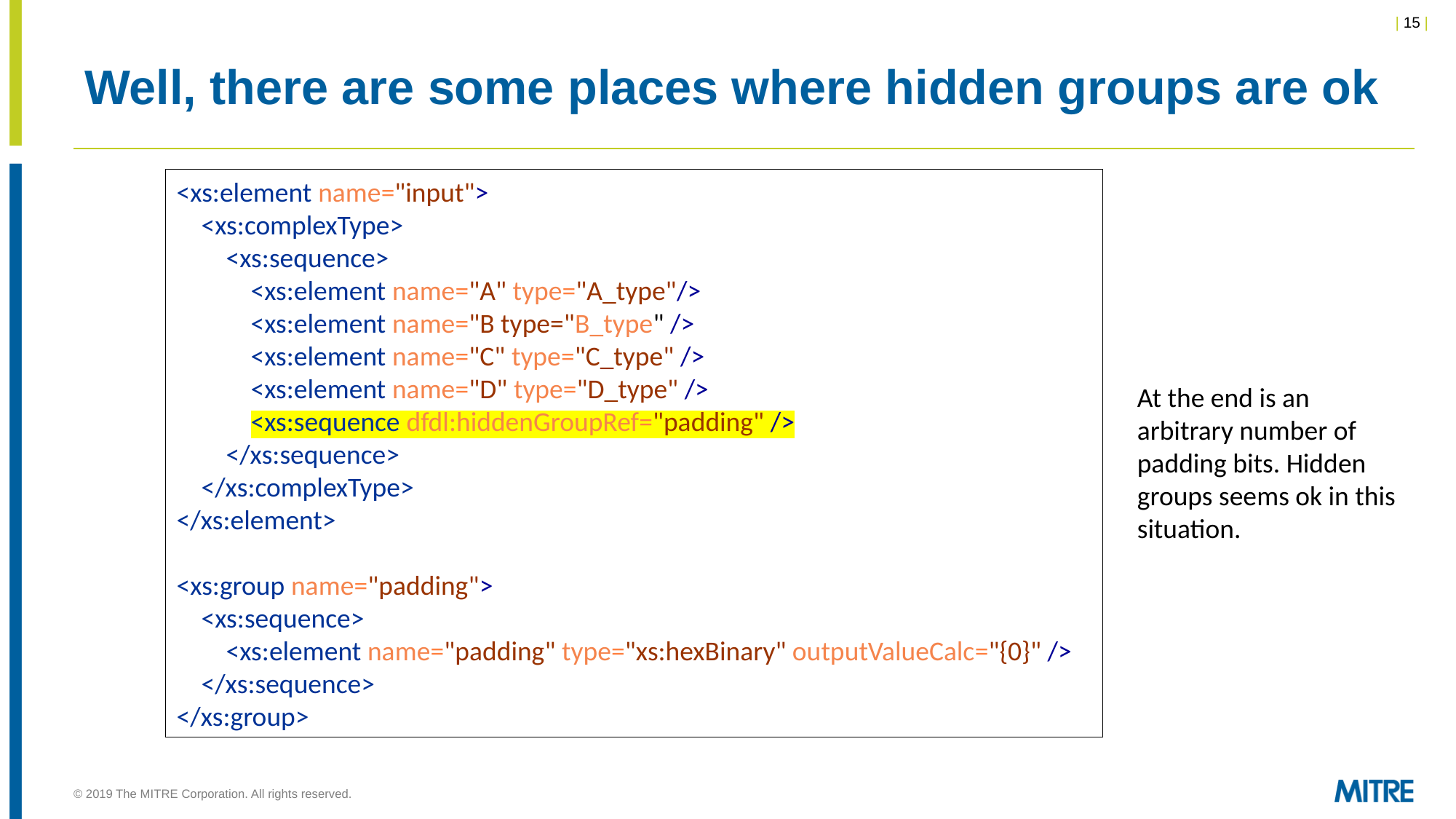

# Well, there are some places where hidden groups are ok
<xs:element name="input">
    <xs:complexType>
        <xs:sequence>
            <xs:element name="A" type="A_type"/>
            <xs:element name="B type="B_type" />
            <xs:element name="C" type="C_type" />
            <xs:element name="D" type="D_type" />
            <xs:sequence dfdl:hiddenGroupRef="padding" />
        </xs:sequence>
    </xs:complexType>
</xs:element>
<xs:group name="padding">
    <xs:sequence>
        <xs:element name="padding" type="xs:hexBinary" outputValueCalc="{0}" />
    </xs:sequence>
</xs:group>
At the end is an arbitrary number of padding bits. Hidden groups seems ok in this situation.
© 2019 The MITRE Corporation. All rights reserved.